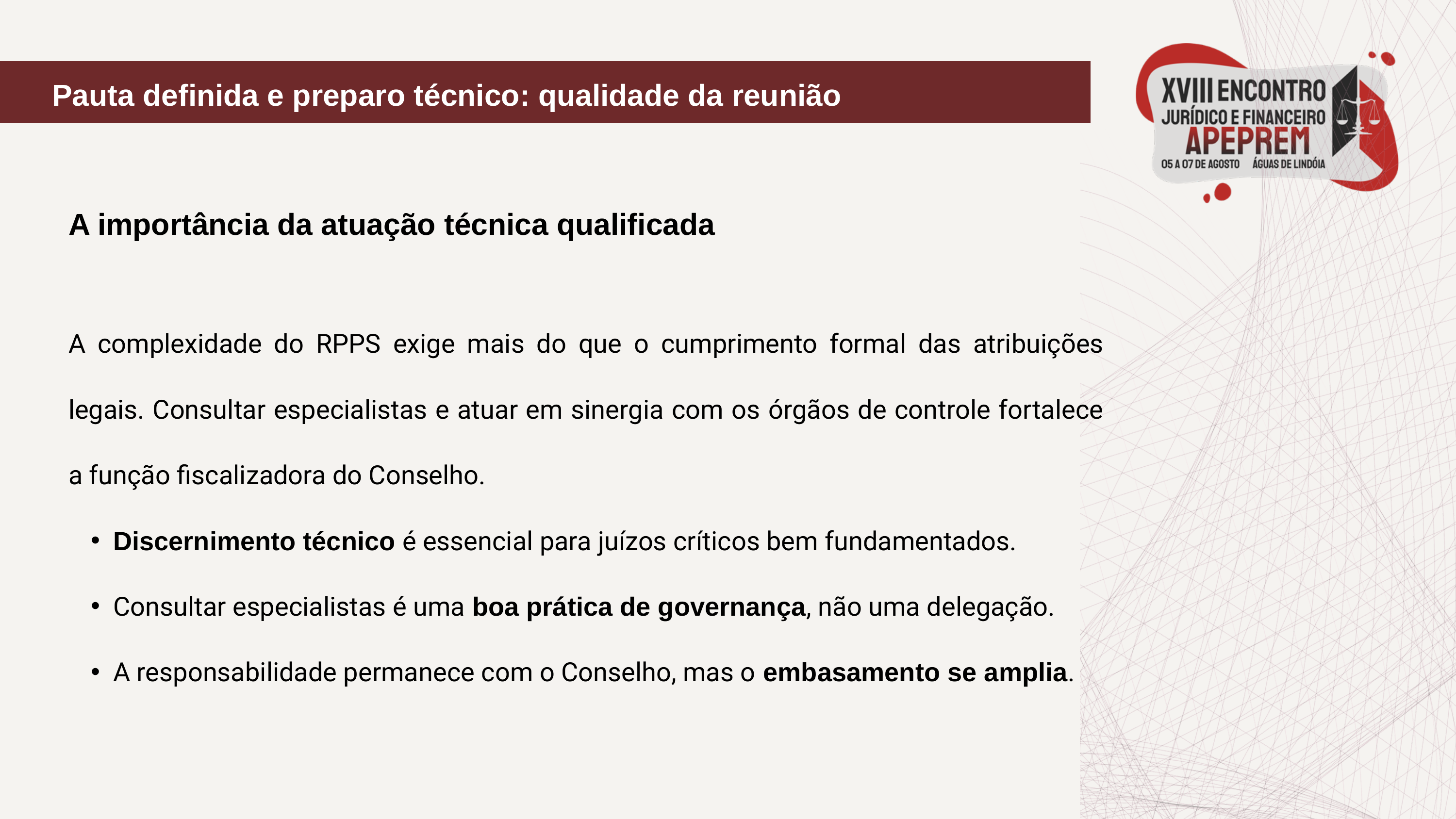

Pauta definida e preparo técnico: qualidade da reunião
A importância da atuação técnica qualificada
A complexidade do RPPS exige mais do que o cumprimento formal das atribuições legais. Consultar especialistas e atuar em sinergia com os órgãos de controle fortalece a função fiscalizadora do Conselho.
Discernimento técnico é essencial para juízos críticos bem fundamentados.
Consultar especialistas é uma boa prática de governança, não uma delegação.
A responsabilidade permanece com o Conselho, mas o embasamento se amplia.